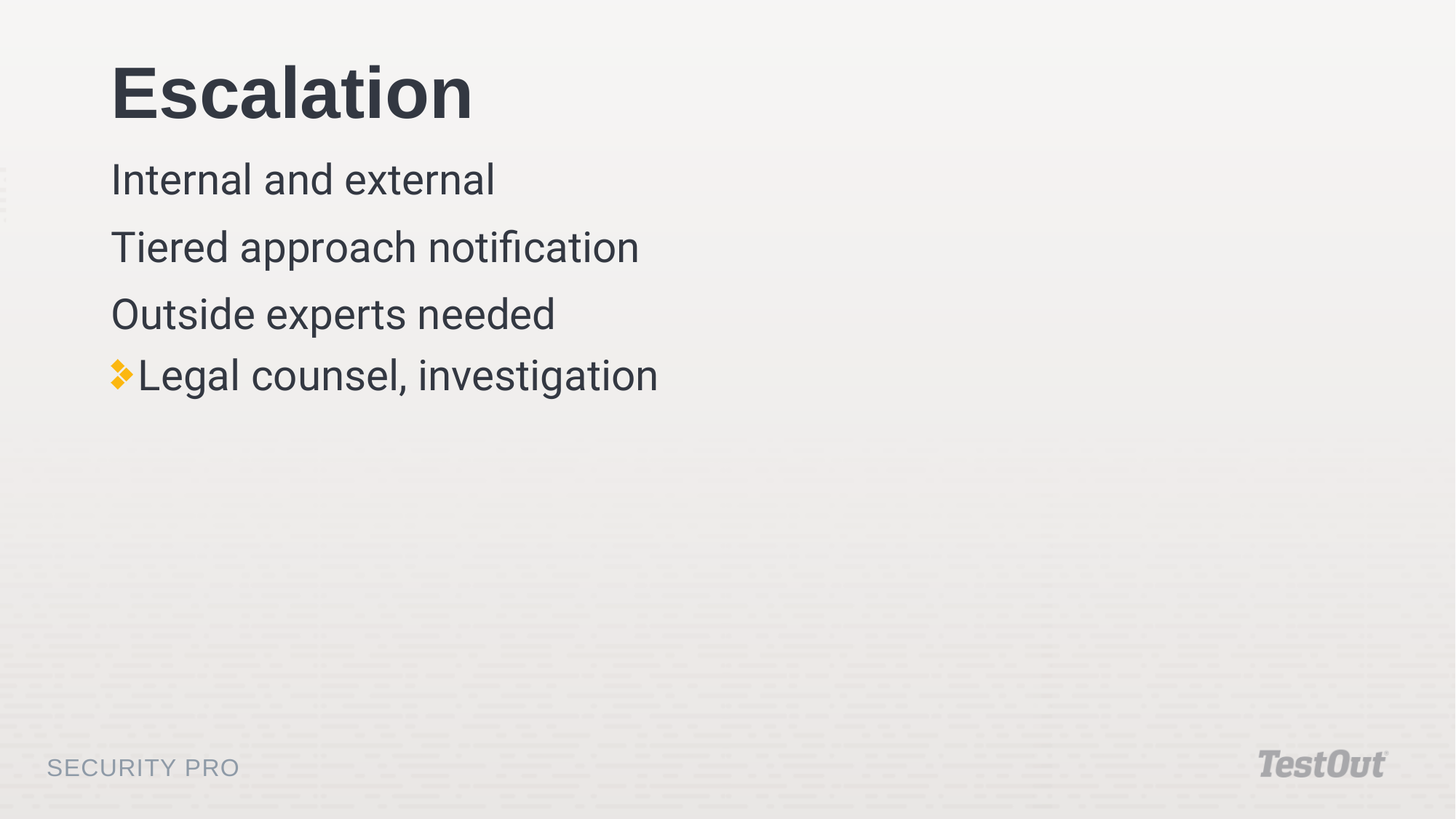

# Escalation
Internal and external
Tiered approach notification
Outside experts needed
Legal counsel, investigation
Security Pro